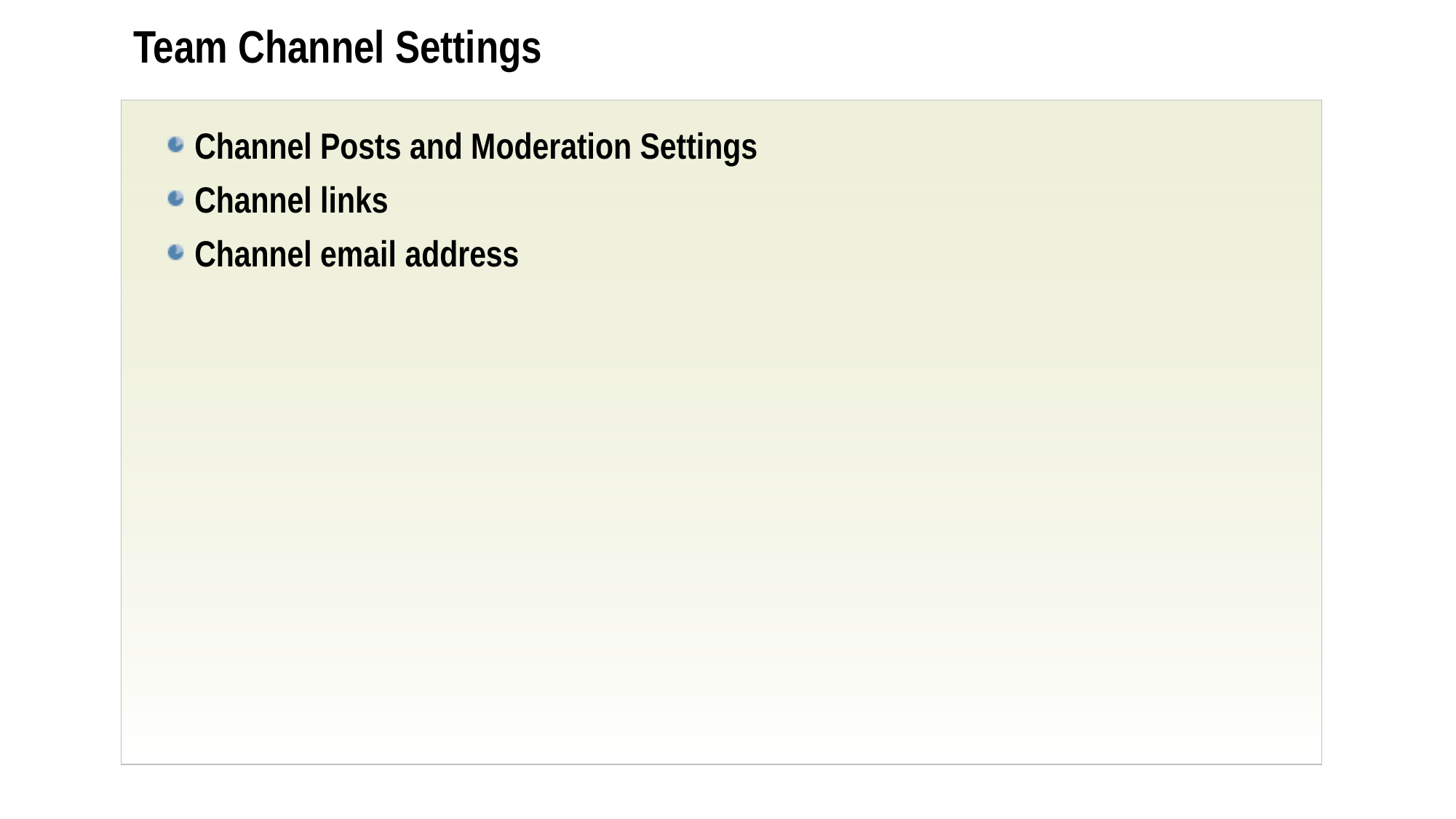

# Team Channel Settings
Channel Posts and Moderation Settings
Channel links
Channel email address